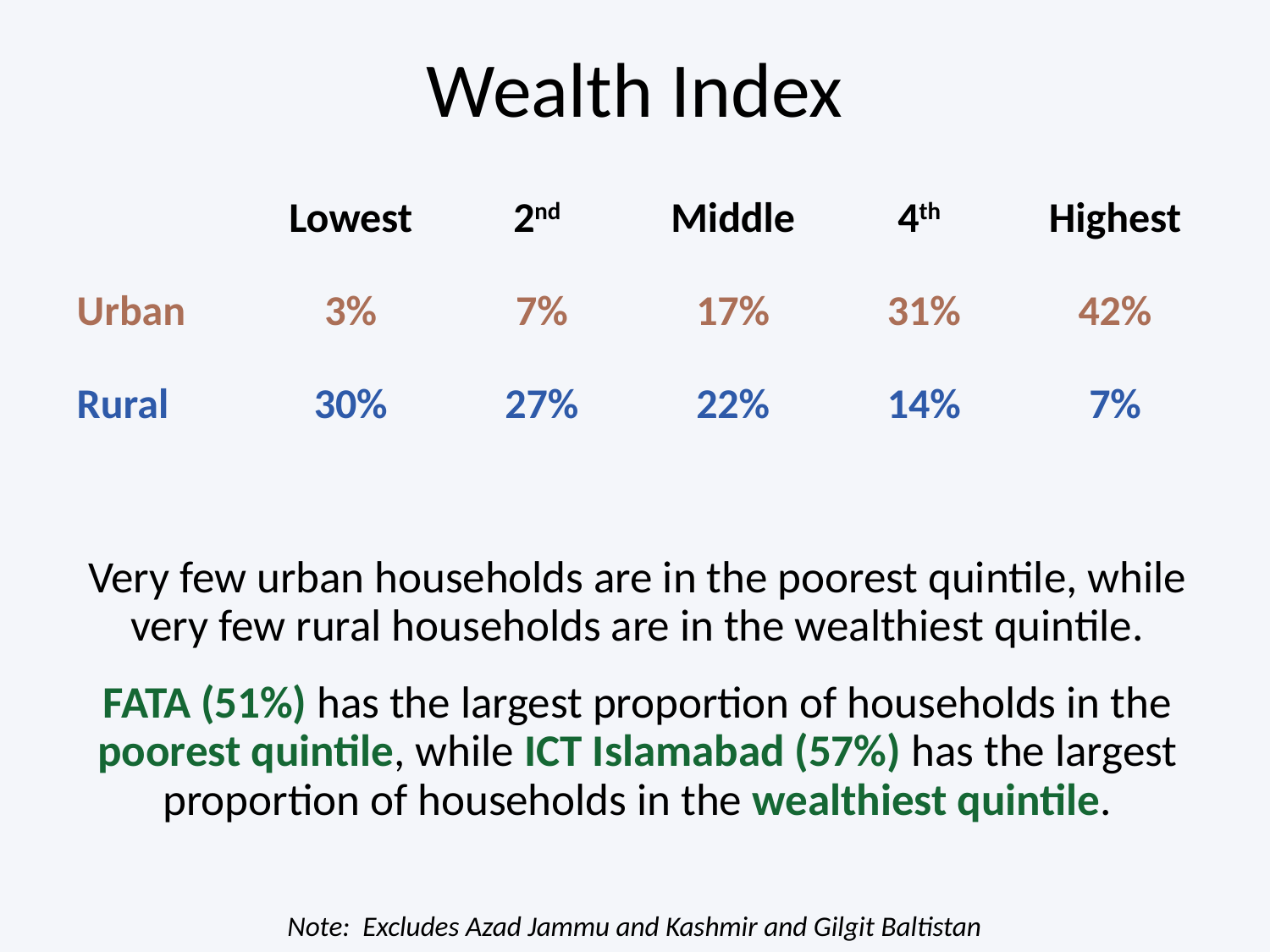

# Wealth Index
|  | Lowest | 2nd | Middle | 4th | Highest |
| --- | --- | --- | --- | --- | --- |
| Urban | 3% | 7% | 17% | 31% | 42% |
| Rural | 30% | 27% | 22% | 14% | 7% |
Very few urban households are in the poorest quintile, while very few rural households are in the wealthiest quintile.
FATA (51%) has the largest proportion of households in the poorest quintile, while ICT Islamabad (57%) has the largest proportion of households in the wealthiest quintile.
Note:  Excludes Azad Jammu and Kashmir and Gilgit Baltistan